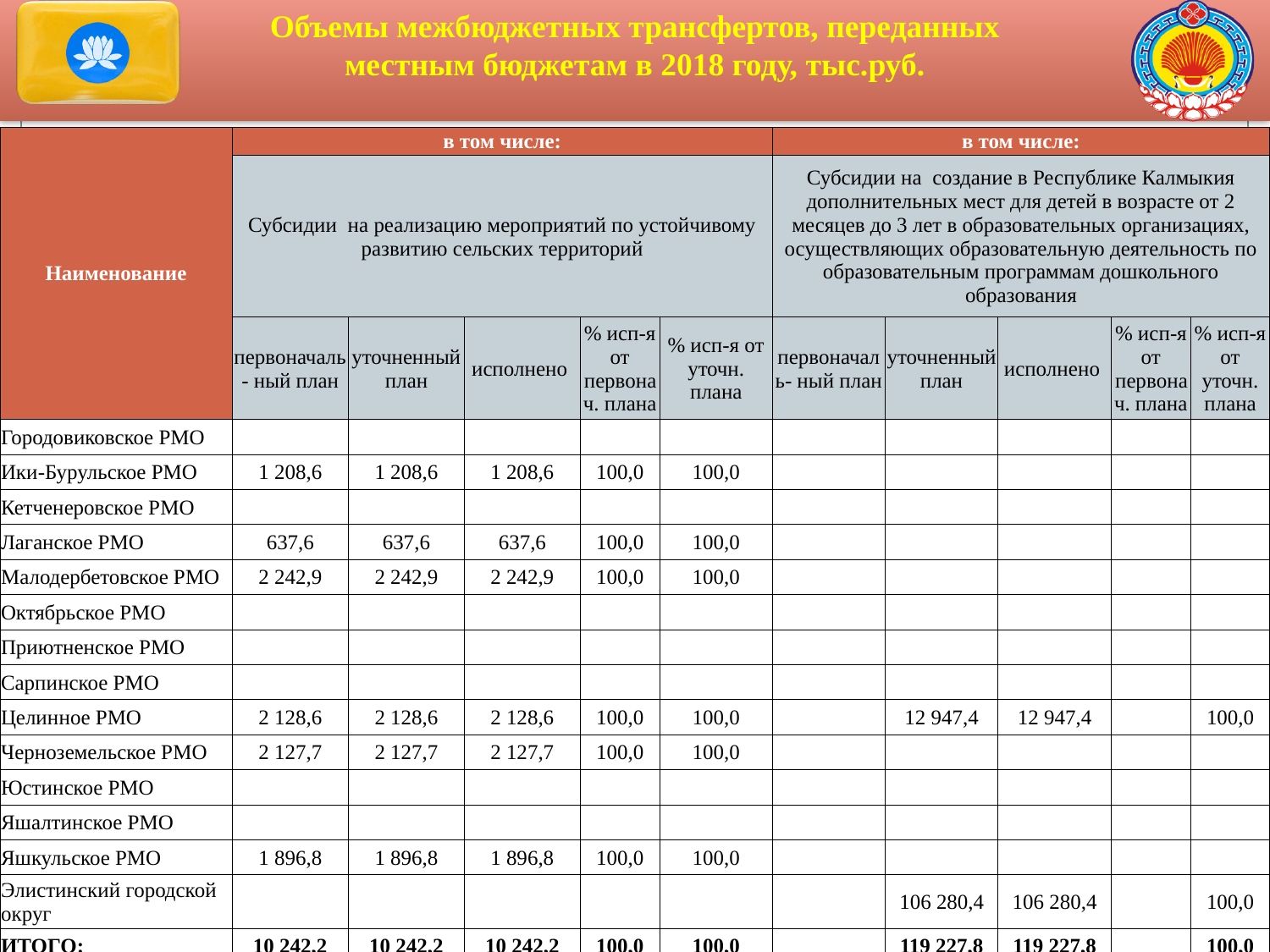

Объемы межбюджетных трансфертов, переданных местным бюджетам в 2018 году, тыс.руб.

| Наименование | в том числе: |  |  |  |  | в том числе: |  |  |  |  |
| --- | --- | --- | --- | --- | --- | --- | --- | --- | --- | --- |
|  | Субсидии на реализацию мероприятий по устойчивому развитию сельских территорий |  |  |  |  | Субсидии на создание в Республике Калмыкия дополнительных мест для детей в возрасте от 2 месяцев до 3 лет в образовательных организациях, осуществляющих образовательную деятельность по образовательным программам дошкольного образования |  |  |  |  |
|  | первоначаль- ный план | уточненный план | исполнено | % исп-я от первонач. плана | % исп-я от уточн. плана | первоначаль- ный план | уточненный план | исполнено | % исп-я от первонач. плана | % исп-я от уточн. плана |
| Городовиковское РМО |  |  |  |  |  |  |  |  |  |  |
| Ики-Бурульское РМО | 1 208,6 | 1 208,6 | 1 208,6 | 100,0 | 100,0 |  |  |  |  |  |
| Кетченеровское РМО |  |  |  |  |  |  |  |  |  |  |
| Лаганское РМО | 637,6 | 637,6 | 637,6 | 100,0 | 100,0 |  |  |  |  |  |
| Малодербетовское РМО | 2 242,9 | 2 242,9 | 2 242,9 | 100,0 | 100,0 |  |  |  |  |  |
| Октябрьское РМО |  |  |  |  |  |  |  |  |  |  |
| Приютненское РМО |  |  |  |  |  |  |  |  |  |  |
| Сарпинское РМО |  |  |  |  |  |  |  |  |  |  |
| Целинное РМО | 2 128,6 | 2 128,6 | 2 128,6 | 100,0 | 100,0 |  | 12 947,4 | 12 947,4 |  | 100,0 |
| Черноземельское РМО | 2 127,7 | 2 127,7 | 2 127,7 | 100,0 | 100,0 |  |  |  |  |  |
| Юстинское РМО |  |  |  |  |  |  |  |  |  |  |
| Яшалтинское РМО |  |  |  |  |  |  |  |  |  |  |
| Яшкульское РМО | 1 896,8 | 1 896,8 | 1 896,8 | 100,0 | 100,0 |  |  |  |  |  |
| Элистинский городской округ |  |  |  |  |  |  | 106 280,4 | 106 280,4 |  | 100,0 |
| ИТОГО: | 10 242,2 | 10 242,2 | 10 242,2 | 100,0 | 100,0 |  | 119 227,8 | 119 227,8 |  | 100,0 |